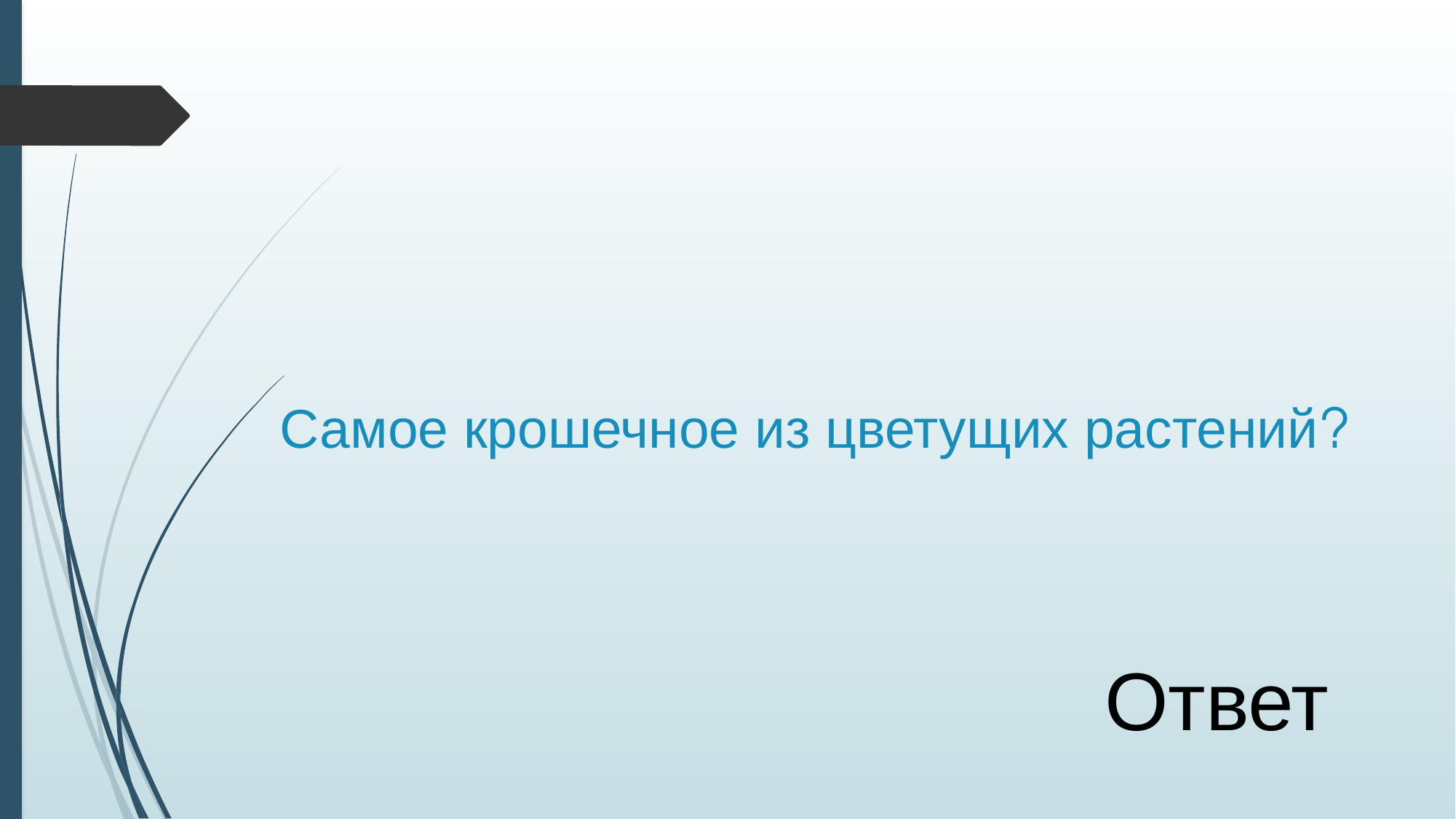

# Самое крошечное из цветущих растений?
Ответ